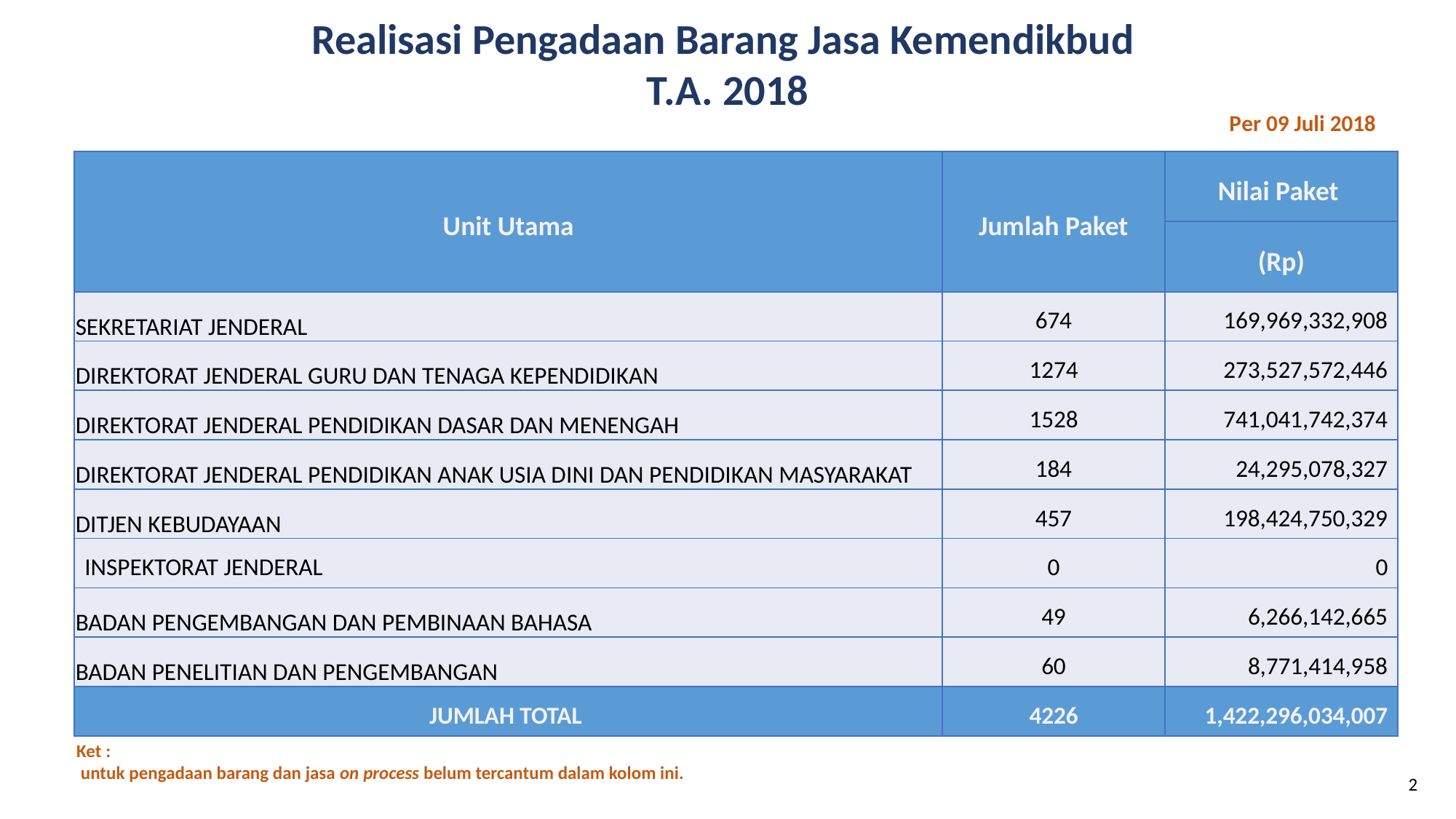

Realisasi Pengadaan Barang Jasa Kemendikbud
T.A. 2018
Per 09 Juli 2018
| Unit Utama | Jumlah Paket | Nilai Paket |
| --- | --- | --- |
|  |  | (Rp) |
| SEKRETARIAT JENDERAL | 674 | 169,969,332,908 |
| DIREKTORAT JENDERAL GURU DAN TENAGA KEPENDIDIKAN | 1274 | 273,527,572,446 |
| DIREKTORAT JENDERAL PENDIDIKAN DASAR DAN MENENGAH | 1528 | 741,041,742,374 |
| DIREKTORAT JENDERAL PENDIDIKAN ANAK USIA DINI DAN PENDIDIKAN MASYARAKAT | 184 | 24,295,078,327 |
| DITJEN KEBUDAYAAN | 457 | 198,424,750,329 |
| INSPEKTORAT JENDERAL | 0 | 0 |
| BADAN PENGEMBANGAN DAN PEMBINAAN BAHASA | 49 | 6,266,142,665 |
| BADAN PENELITIAN DAN PENGEMBANGAN | 60 | 8,771,414,958 |
| JUMLAH TOTAL | 4226 | 1,422,296,034,007 |
Ket :
 untuk pengadaan barang dan jasa on process belum tercantum dalam kolom ini.
2